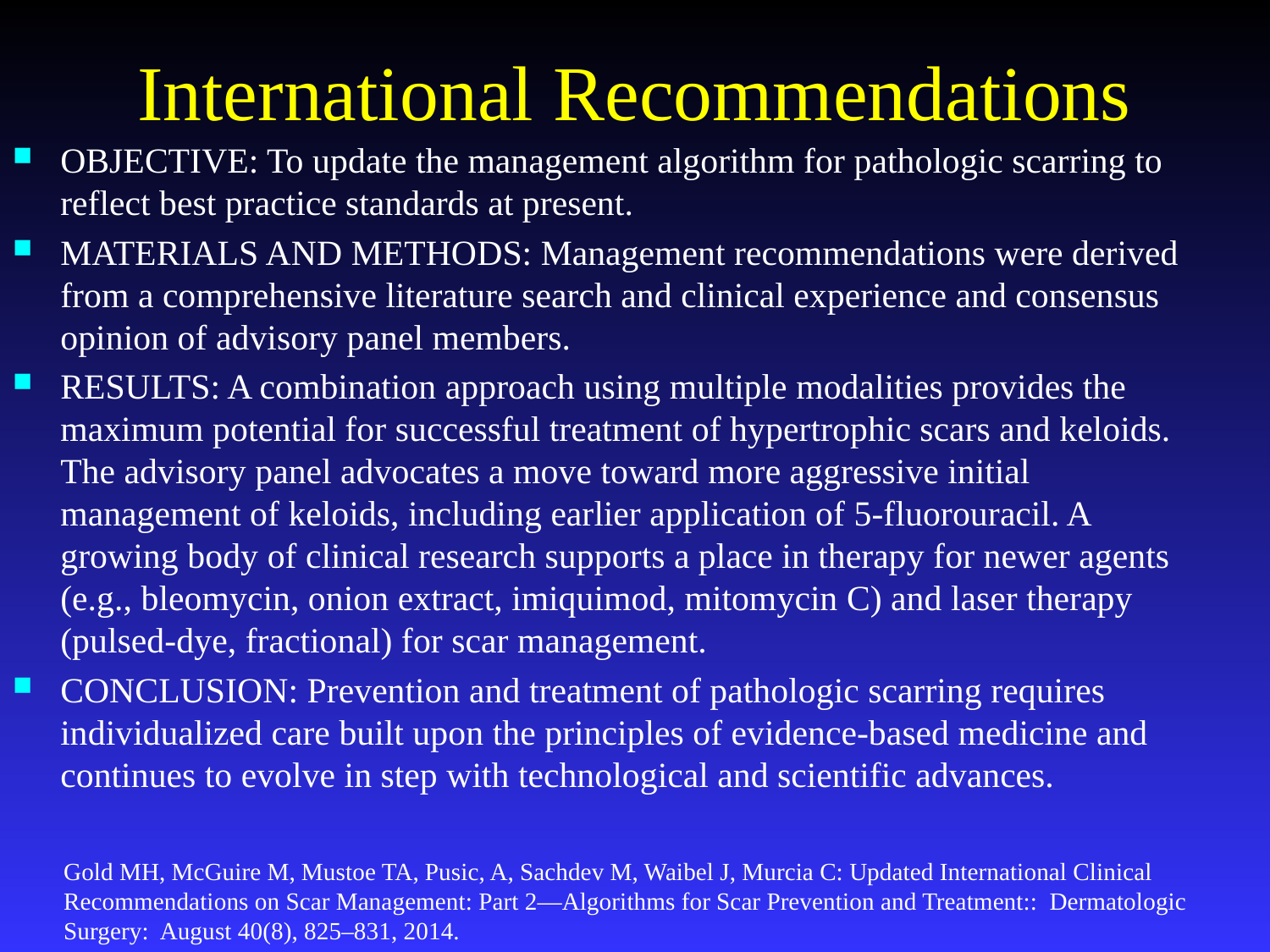

# International Recommendations

OBJECTIVE: To update the management algorithm for pathologic scarring to reflect best practice standards at present.
MATERIALS AND METHODS: Management recommendations were derived from a comprehensive literature search and clinical experience and consensus opinion of advisory panel members.
RESULTS: A combination approach using multiple modalities provides the maximum potential for successful treatment of hypertrophic scars and keloids. The advisory panel advocates a move toward more aggressive initial management of keloids, including earlier application of 5-fluorouracil. A growing body of clinical research supports a place in therapy for newer agents (e.g., bleomycin, onion extract, imiquimod, mitomycin C) and laser therapy (pulsed-dye, fractional) for scar management.
CONCLUSION: Prevention and treatment of pathologic scarring requires individualized care built upon the principles of evidence-based medicine and continues to evolve in step with technological and scientific advances.
Gold MH, McGuire M, Mustoe TA, Pusic, A, Sachdev M, Waibel J, Murcia C: Updated International Clinical Recommendations on Scar Management: Part 2—Algorithms for Scar Prevention and Treatment::  Dermatologic Surgery:  August 40(8), 825–831, 2014.